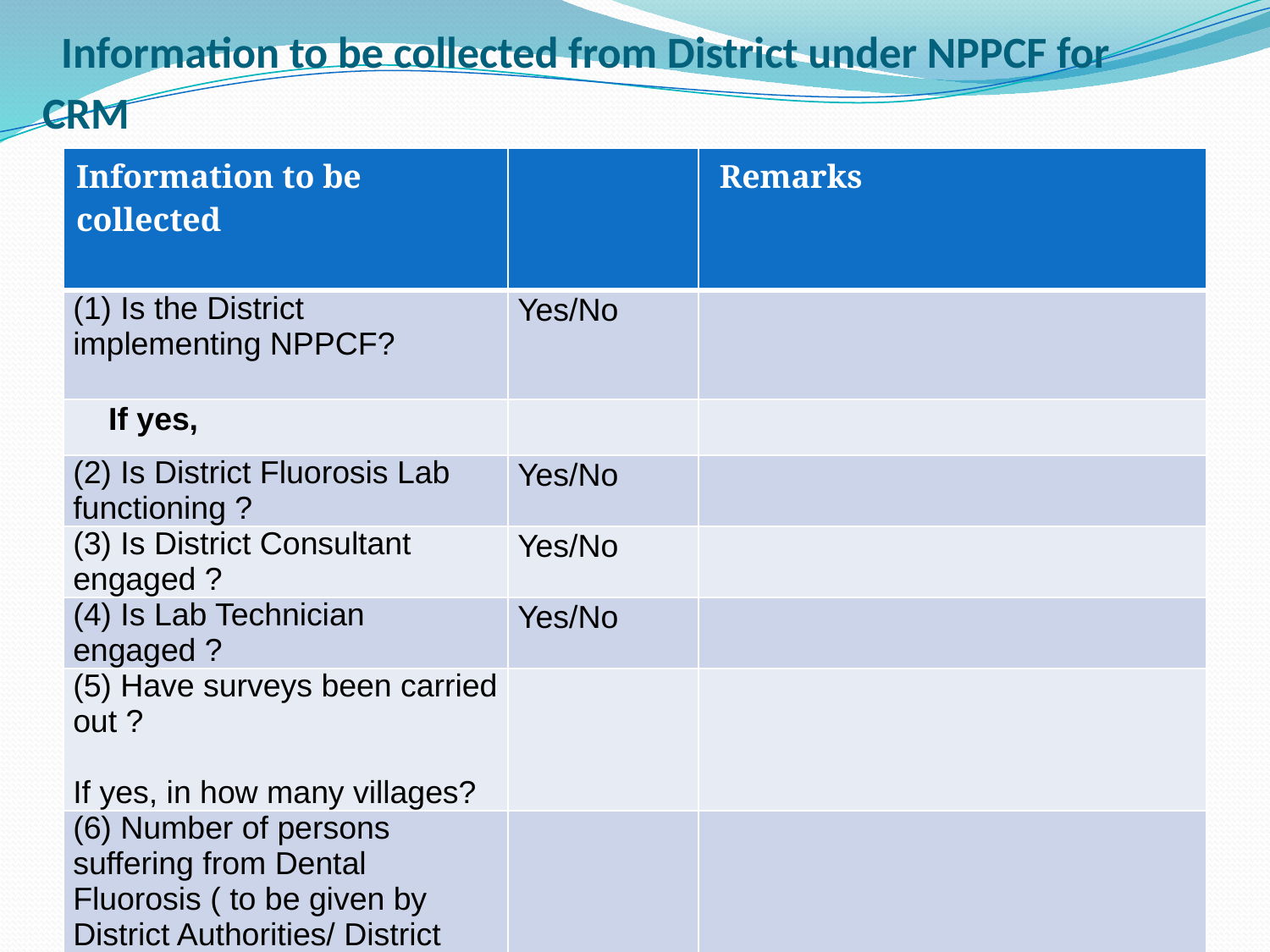

# Information to be collected from District under NPPCF for CRM
| Information to be collected |  | Remarks |
| --- | --- | --- |
| (1) Is the District implementing NPPCF? | Yes/No |  |
| If yes, |  |  |
| (2) Is District Fluorosis Lab functioning ? | Yes/No |  |
| (3) Is District Consultant engaged ? | Yes/No |  |
| (4) Is Lab Technician engaged ? | Yes/No |  |
| (5) Have surveys been carried out ?   If yes, in how many villages? |  |  |
| (6) Number of persons suffering from Dental Fluorosis ( to be given by District Authorities/ District Consultant) |  |  |